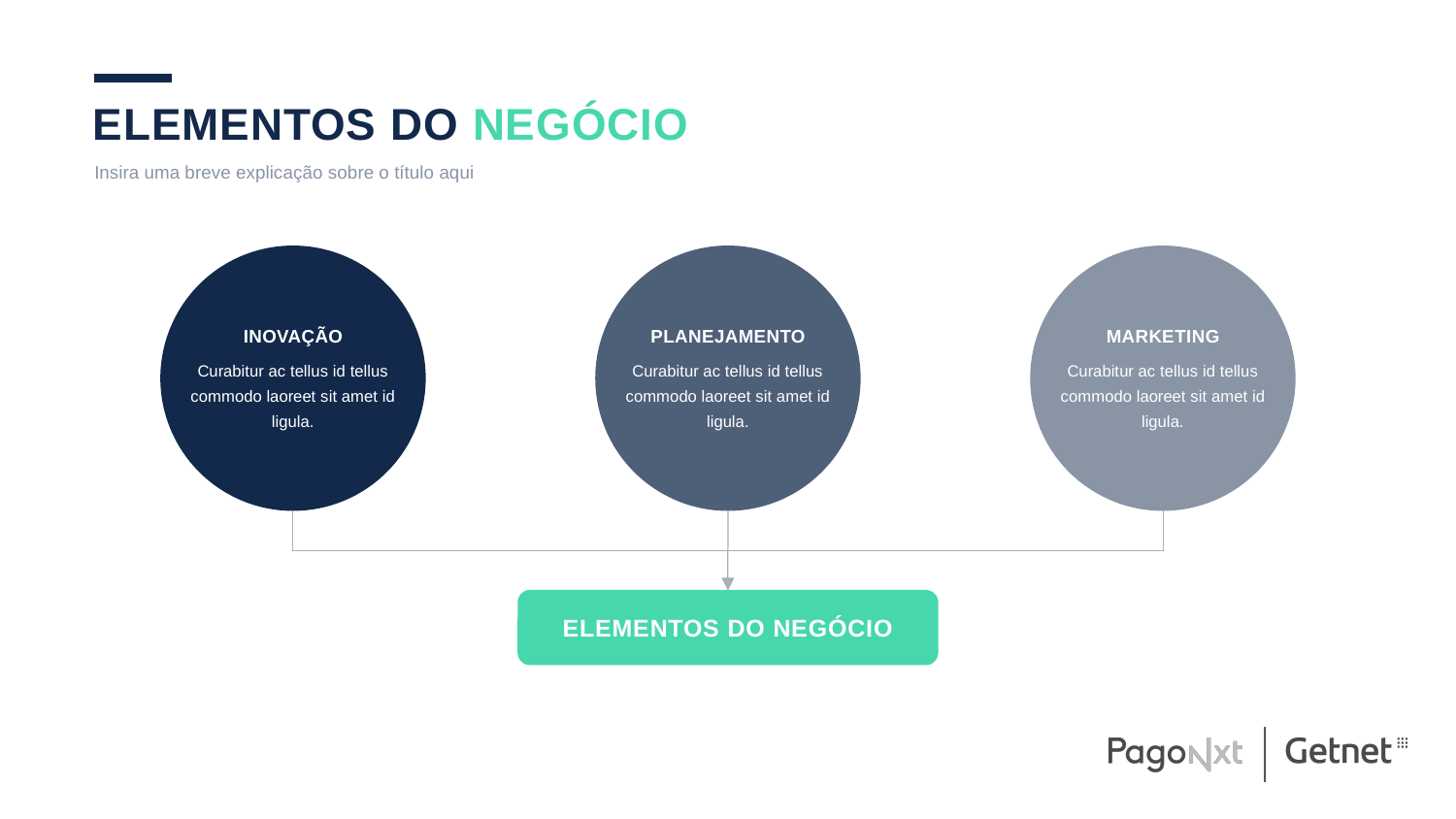

Elementos do negócio
Insira uma breve explicação sobre o título aqui

inovação
Curabitur ac tellus id tellus commodo laoreet sit amet id ligula.

planejamento
Curabitur ac tellus id tellus commodo laoreet sit amet id ligula.

Marketing
Curabitur ac tellus id tellus commodo laoreet sit amet id ligula.

Elementos do negócio